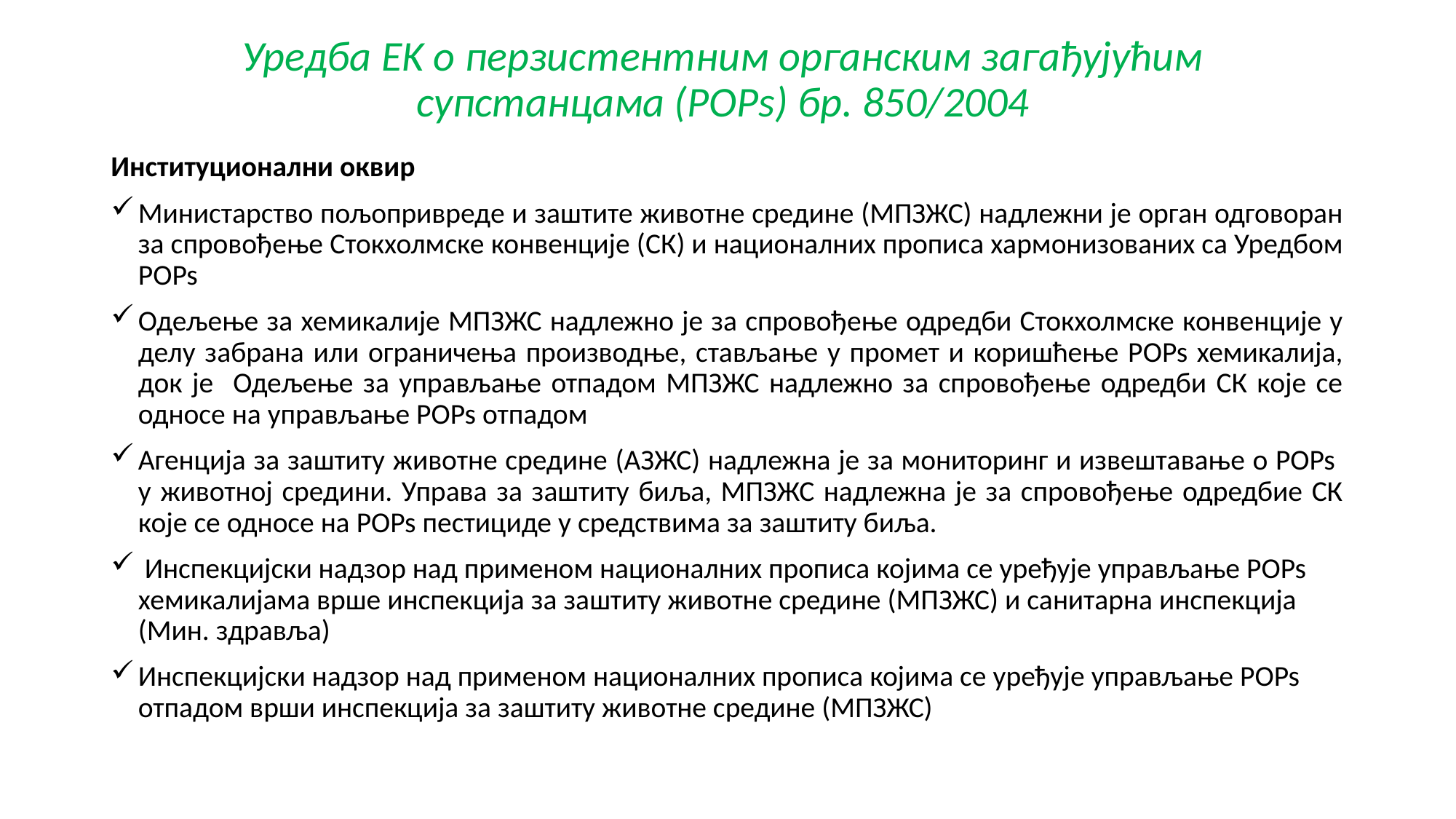

# Уредба EK о перзистентним органским загађујућим супстанцама (POPs) бр. 850/2004
Институционални оквир
Министарство пољопривреде и заштите животне средине (МПЗЖС) надлежни је орган одговоран за спровођење Стокхолмске конвенције (СК) и националних прописа хармонизованих са Уредбом POPs
Одељење за хемикалије МПЗЖС надлежно је за спровођење одредби Стокхолмске конвенције у делу забрана или ограничења производње, стављање у промет и коришћење POPs хемикалија, док је  Одељење за управљање отпадом МПЗЖС надлежно за спровођење одредби СК које се односе на управљање POPs отпадом
Агенција за заштиту животне средине (АЗЖС) надлежна је за мониторинг и извештавање o POPs  у животној средини. Управа за заштиту биља, МПЗЖС надлежна је за спровођење одредбие СК које се односе на POPs пестициде у средствима за заштиту биља.
 Инспекцијски надзор над применом националних прописа којима се уређује управљање POPs хемикалијама врше инспекција за заштиту животне средине (МПЗЖС) и санитарна инспекција (Мин. здравља)
Инспекцијски надзор над применом националних прописа којима се уређује управљање POPs отпадом врши инспекција за заштиту животне средине (МПЗЖС)